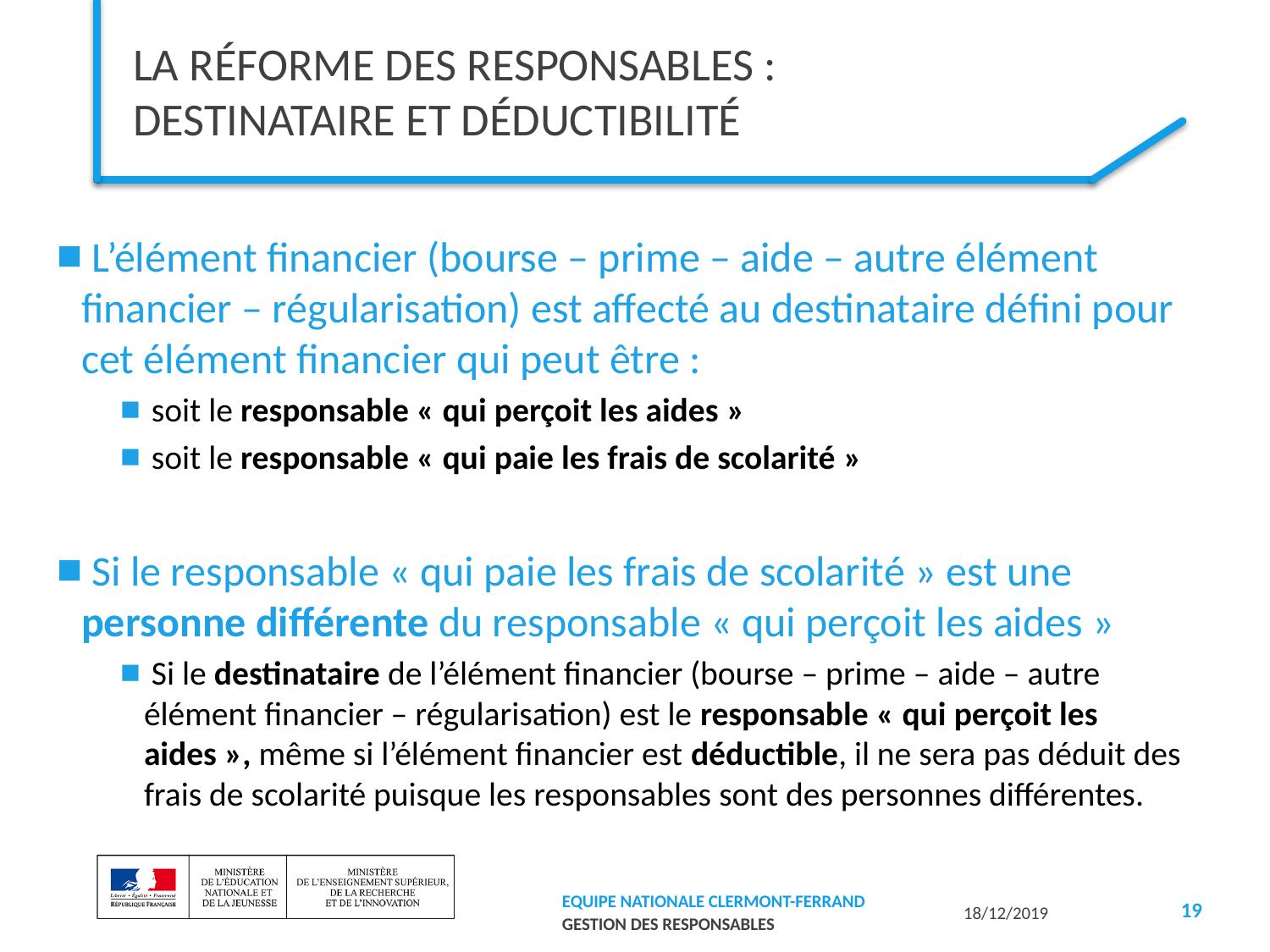

# la réforme des responsables : destinataire et déductibilité
 L’élément financier (bourse – prime – aide – autre élément financier – régularisation) est affecté au destinataire défini pour cet élément financier qui peut être :
 soit le responsable « qui perçoit les aides »
 soit le responsable « qui paie les frais de scolarité »

 Si le responsable « qui paie les frais de scolarité » est une personne différente du responsable « qui perçoit les aides »
 Si le destinataire de l’élément financier (bourse – prime – aide – autre élément financier – régularisation) est le responsable « qui perçoit les aides », même si l’élément financier est déductible, il ne sera pas déduit des frais de scolarité puisque les responsables sont des personnes différentes.
19